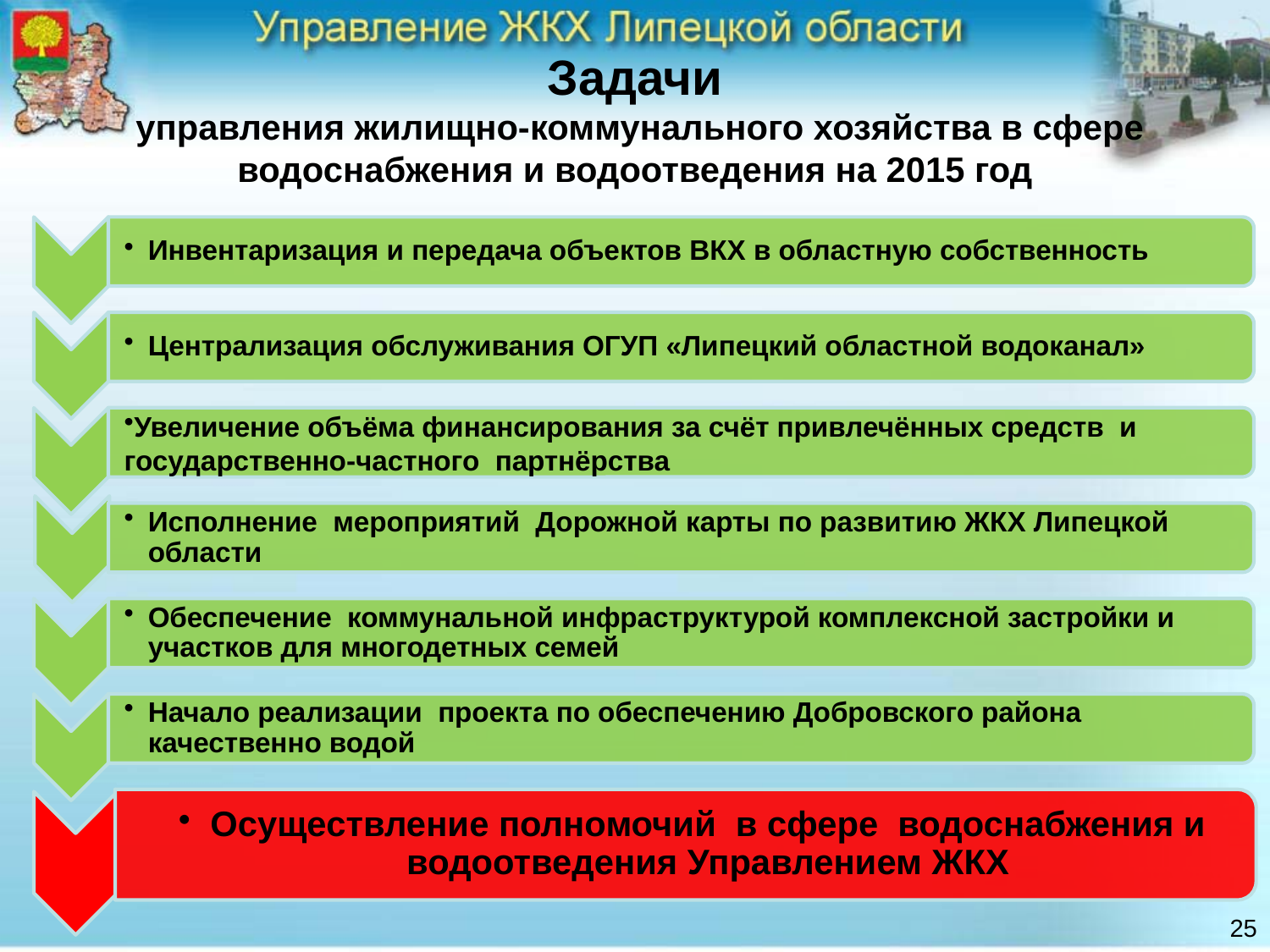

# Задачи управления жилищно-коммунального хозяйства в сфере водоснабжения и водоотведения на 2015 год

Инвентаризация и передача объектов ВКХ в областную собственность

Централизация обслуживания ОГУП «Липецкий областной водоканал»

Увеличение объёма финансирования за счёт привлечённых средств  и государственно-частного  партнёрства

Исполнение  мероприятий  Дорожной карты по развитию ЖКХ Липецкой области

Обеспечение  коммунальной инфраструктурой комплексной застройки и участков для многодетных семей

Начало реализации  проекта по обеспечению Добровского района качественно водой

Осуществление полномочий  в сфере  водоснабжения и водоотведения Управлением ЖКХ
25